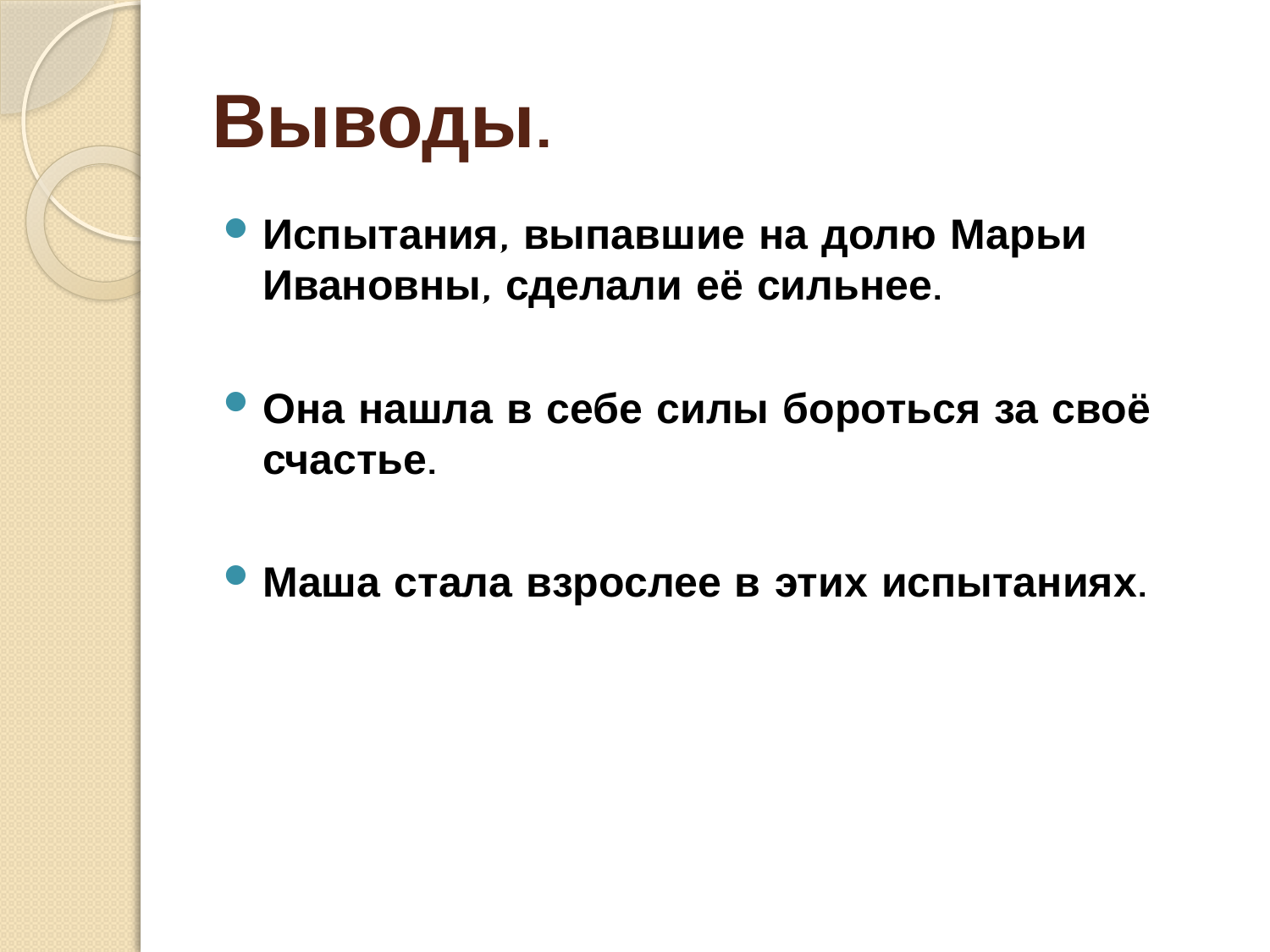

# Выводы.
Испытания, выпавшие на долю Марьи Ивановны, сделали её сильнее.

Она нашла в себе силы бороться за своё счастье.

Маша стала взрослее в этих испытаниях.